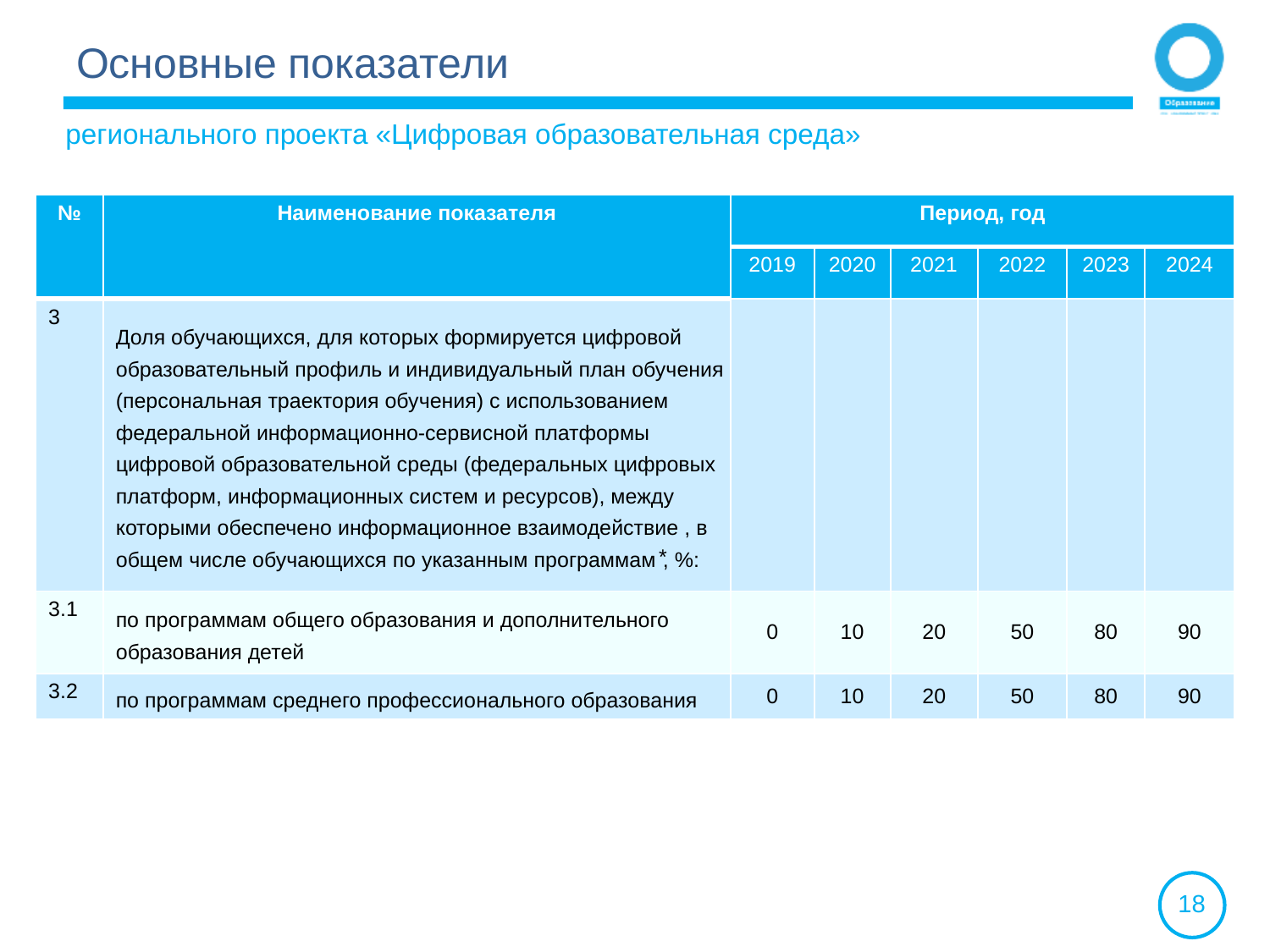

Основные показатели
регионального проекта «Цифровая образовательная среда»
| № | Наименование показателя | Период, год |  |  |  |  |  |
| --- | --- | --- | --- | --- | --- | --- | --- |
|  |  | 2019 | 2020 | 2021 | 2022 | 2023 | 2024 |
| 3 | Доля обучающихся, для которых формируется цифровой образовательный профиль и индивидуальный план обучения (персональная траектория обучения) с использованием федеральной информационно-сервисной платформы цифровой образовательной среды (федеральных цифровых платформ, информационных систем и ресурсов), между которыми обеспечено информационное взаимодействие , в общем числе обучающихся по указанным программам ⃰, %: |  |  |  |  |  |  |
| 3.1 | по программам общего образования и дополнительного образования детей | 0 | 10 | 20 | 50 | 80 | 90 |
| 3.2 | по программам среднего профессионального образования | 0 | 10 | 20 | 50 | 80 | 90 |